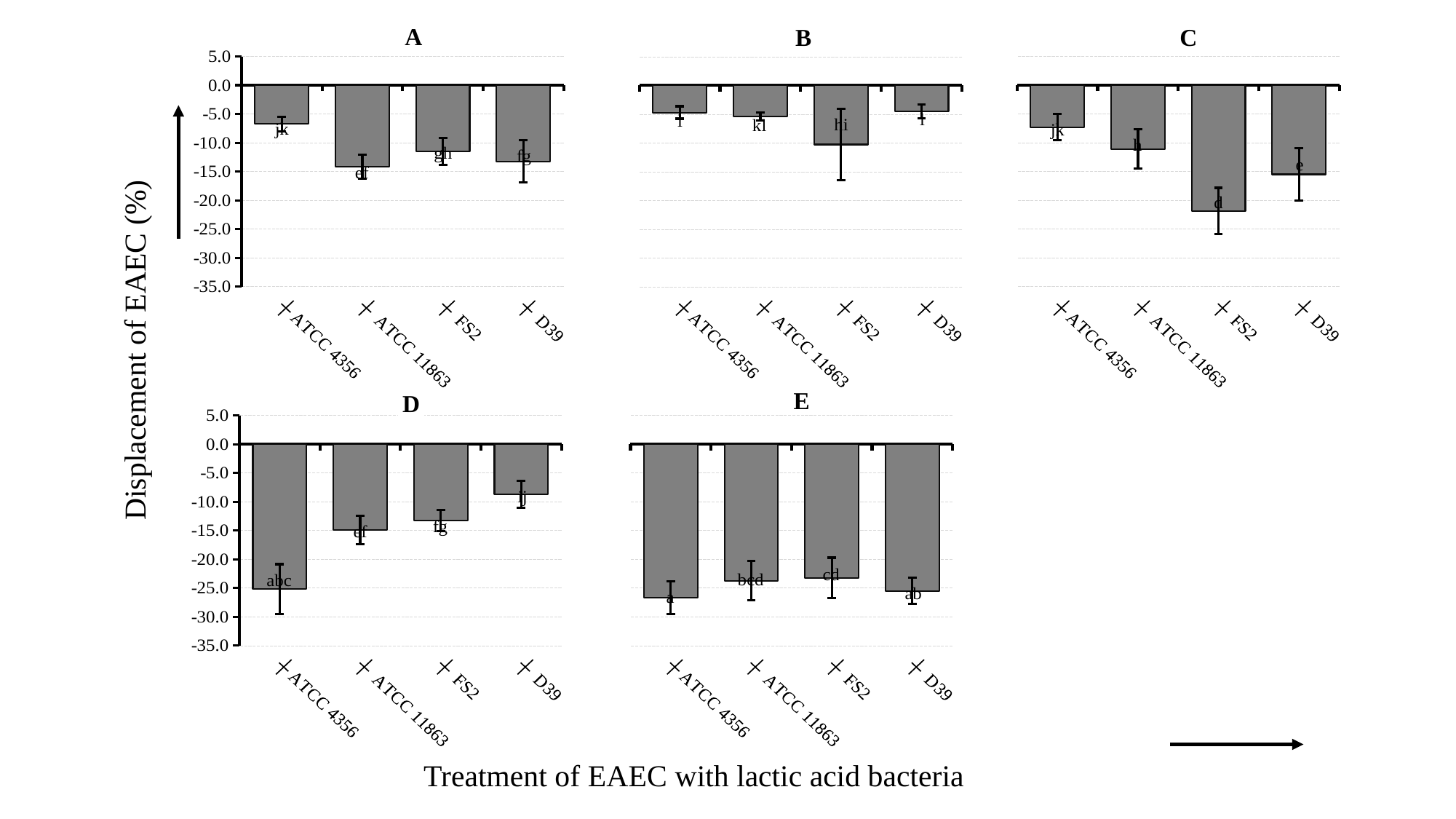

A
C
B
Displacement of EAEC (%)

E
D
Treatment of EAEC with lactic acid bacteria

### Chart

| Category |  |
|---|---|
| ┼ ATCC 4356 | -6.73951 |
| ┼  ATCC 11863 | -14.1705 |
| ┼  FS2 | -11.5432 |
| ┼  D39 | -13.249 |

### Chart

| Category |  |
|---|---|
| ┼ ATCC 4356 | -4.7001 |
| ┼  ATCC 11863 | -5.38377 |
| ┼  FS2 | -10.2672 |
| ┼  D39 | -4.50476 |

### Chart

| Category |  |
|---|---|
| ┼ ATCC 4356 | -7.32301 |
| ┼  ATCC 11863 | -11.087 |
| ┼  FS2 | -21.8322 |
| ┼  D39 | -15.4945 |

### Chart

| Category |  |
|---|---|
| ┼ ATCC 4356 | -25.1909 |
| ┼  ATCC 11863 | -14.9356 |
| ┼  FS2 | -13.2692 |
| ┼  D39 | -8.70557 |

### Chart

| Category |  |
|---|---|
| ┼ ATCC 4356 | -26.7036 |
| ┼  ATCC 11863 | -23.7367 |
| ┼  FS2 | -23.2131 |
| ┼  D39 | -25.4819 |